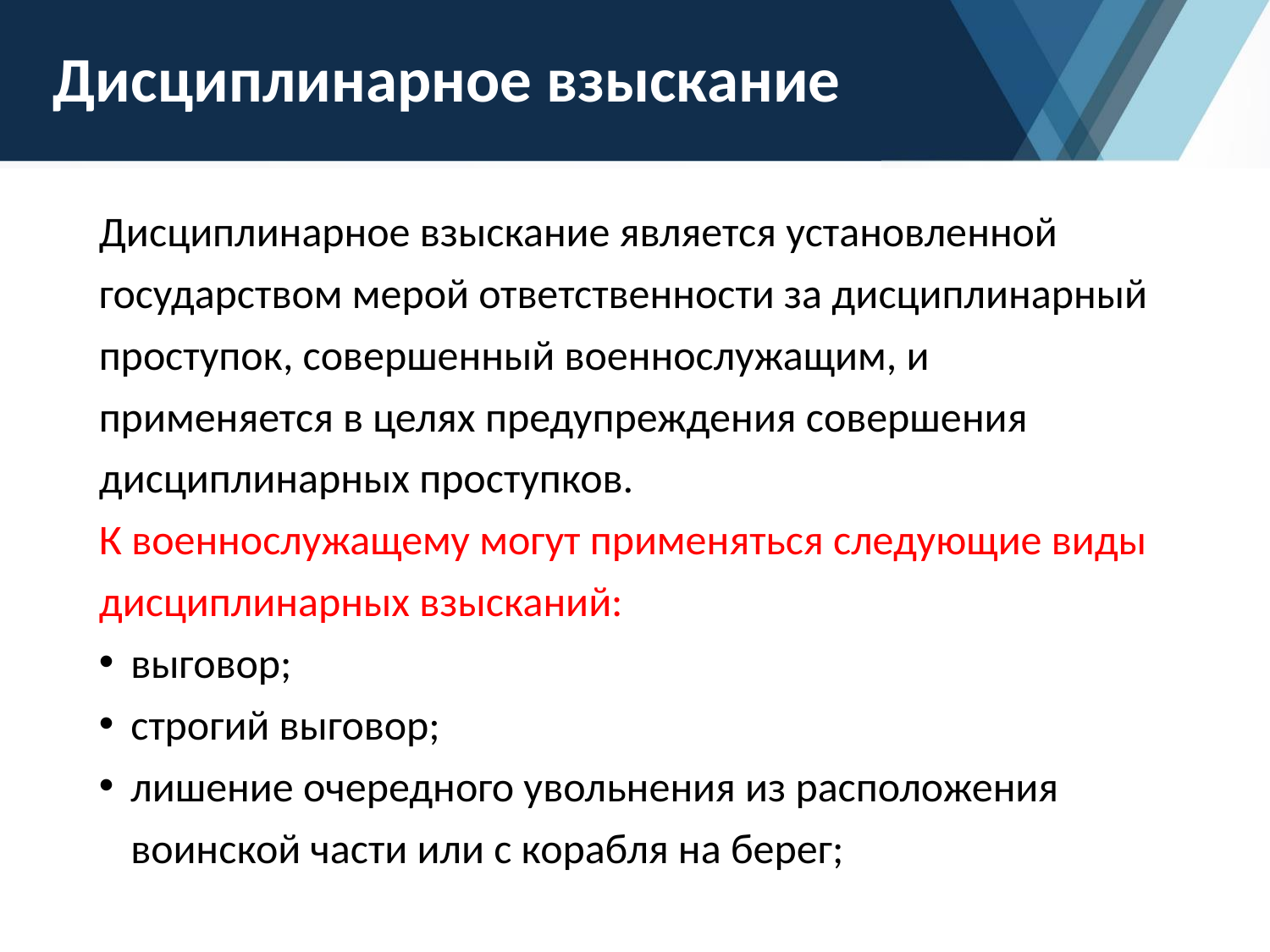

# Дисциплинарное взыскание
Дисциплинарное взыскание является установленной государством мерой ответственности за дисциплинарный проступок, совершенный военнослужащим, и применяется в целях предупреждения совершения дисциплинарных проступков.
К военнослужащему могут применяться следующие виды дисциплинарных взысканий:
выговор;
строгий выговор;
лишение очередного увольнения из расположения воинской части или с корабля на берег;